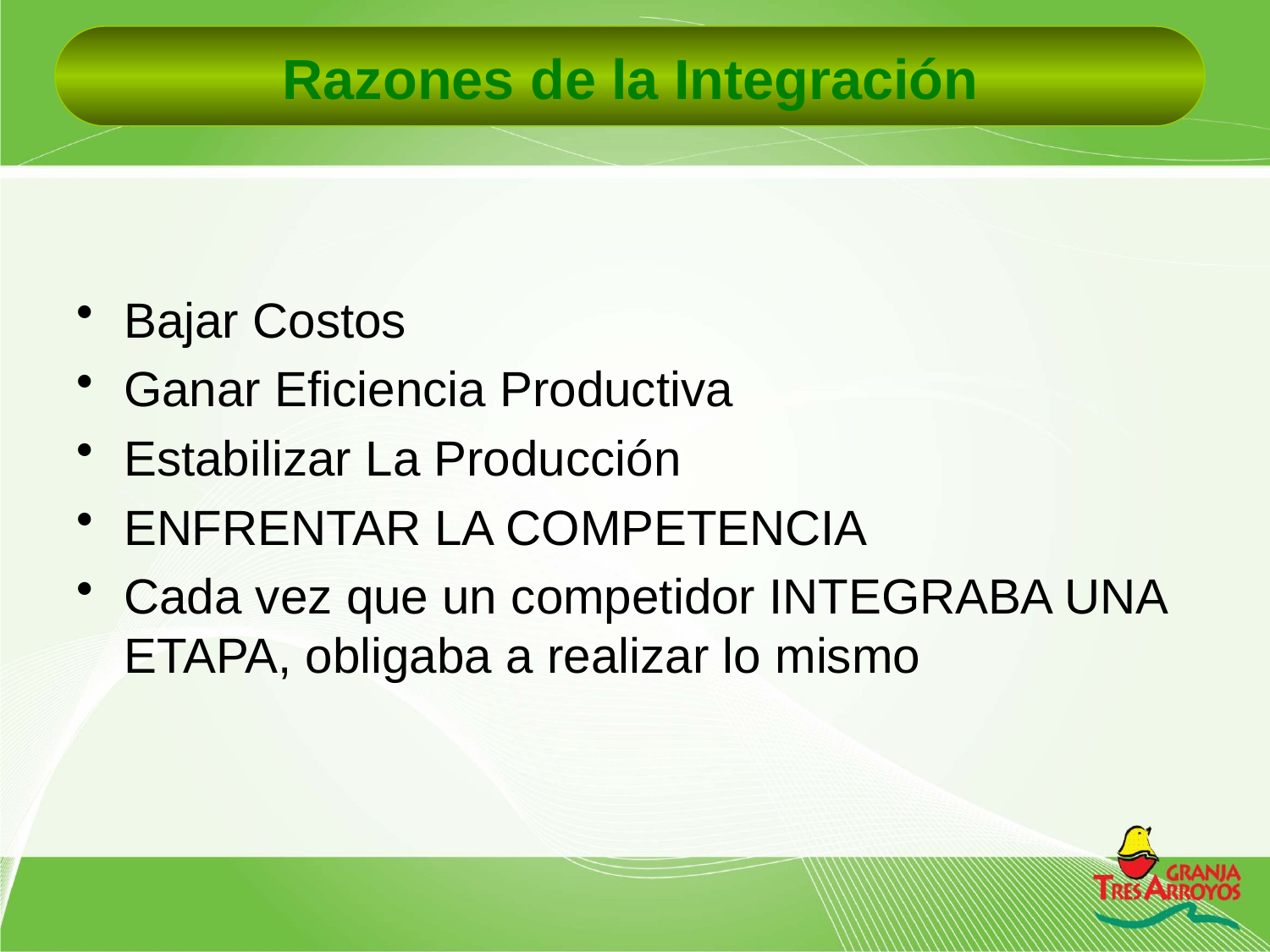

# Razones de la Integración
Bajar Costos
Ganar Eficiencia Productiva
Estabilizar La Producción
ENFRENTAR LA COMPETENCIA
Cada vez que un competidor INTEGRABA UNA ETAPA, obligaba a realizar lo mismo